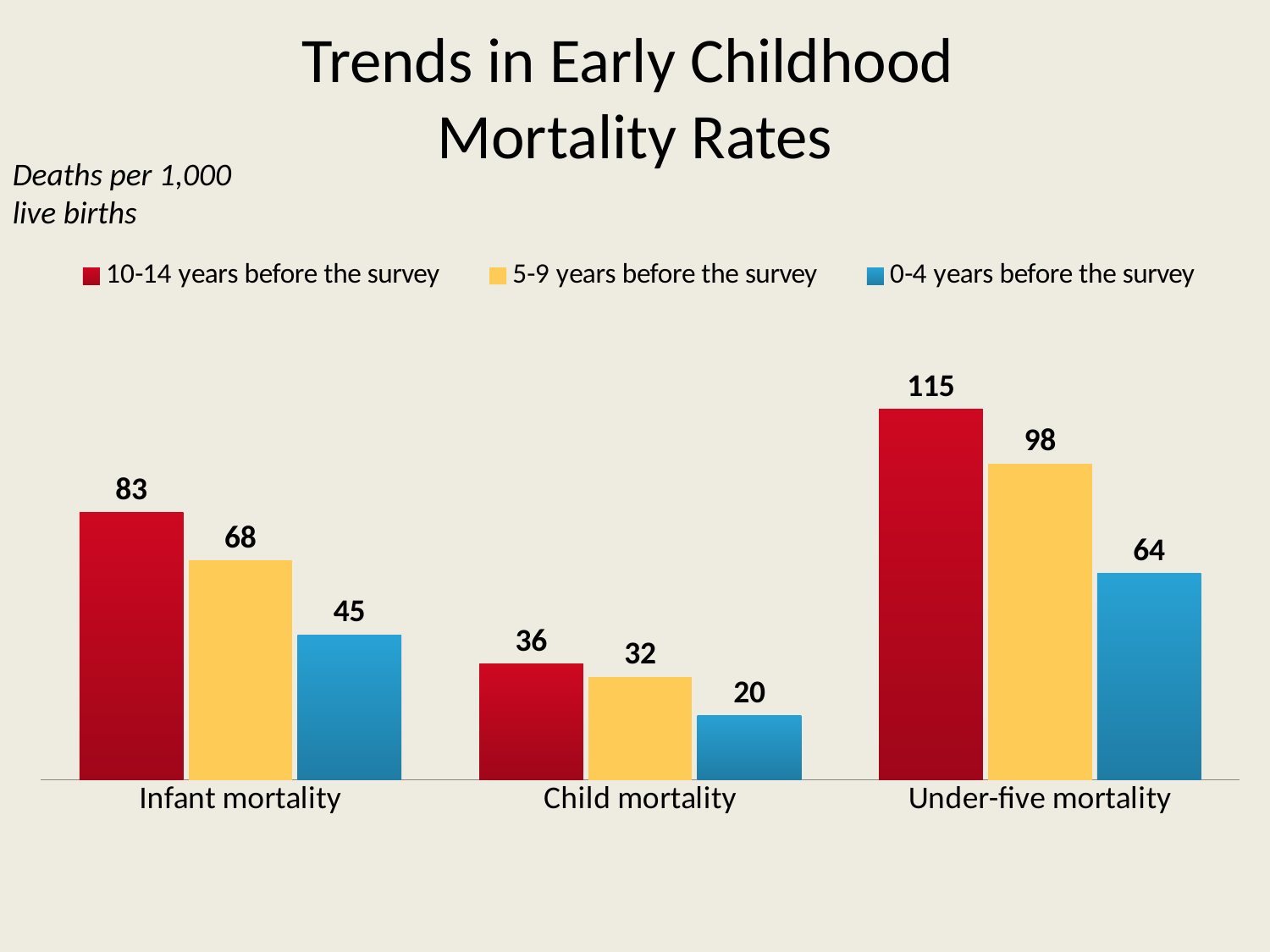

# Trends in Early Childhood Mortality Rates
Deaths per 1,000 live births

### Chart

| Category | 10-14 years before the survey | 5-9 years before the survey | 0-4 years before the survey |
|---|---|---|---|
| Infant mortality | 83.0 | 68.0 | 45.0 |
| Child mortality | 36.0 | 32.0 | 20.0 |
| Under-five mortality | 115.0 | 98.0 | 64.0 |